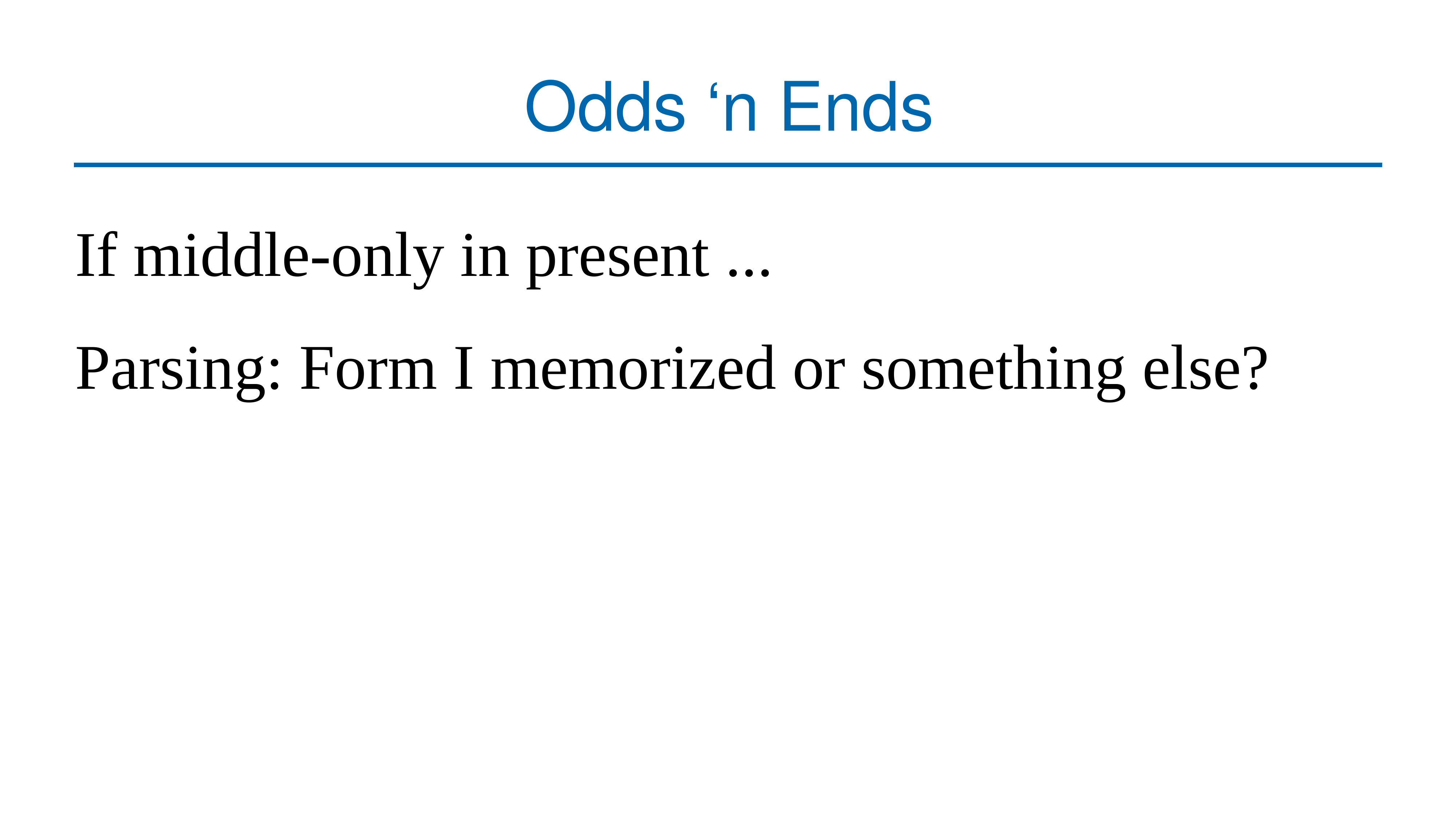

# Odds ‘n Ends
If middle-only in present ...
Parsing: Form I memorized or something else?